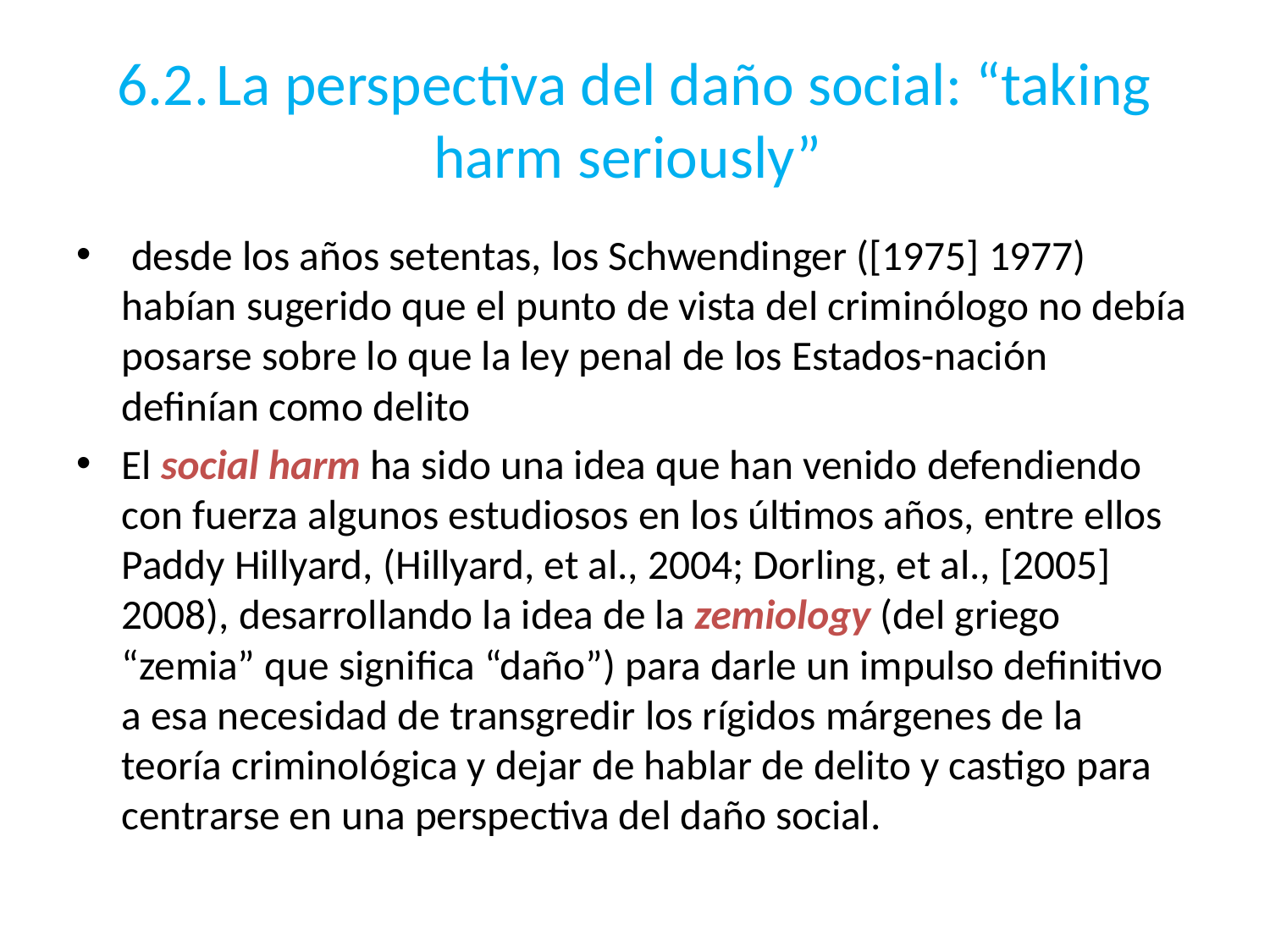

# 6.2.	La perspectiva del daño social: “taking harm seriously”
 desde los años setentas, los Schwendinger ([1975] 1977)  habían sugerido que el punto de vista del criminólogo no debía posarse sobre lo que la ley penal de los Estados-nación definían como delito
El social harm ha sido una idea que han venido defendiendo con fuerza algunos estudiosos en los últimos años, entre ellos Paddy Hillyard, (Hillyard, et al., 2004; Dorling, et al., [2005] 2008), desarrollando la idea de la zemiology (del griego “zemia” que significa “daño”) para darle un impulso definitivo a esa necesidad de transgredir los rígidos márgenes de la teoría criminológica y dejar de hablar de delito y castigo para centrarse en una perspectiva del daño social.